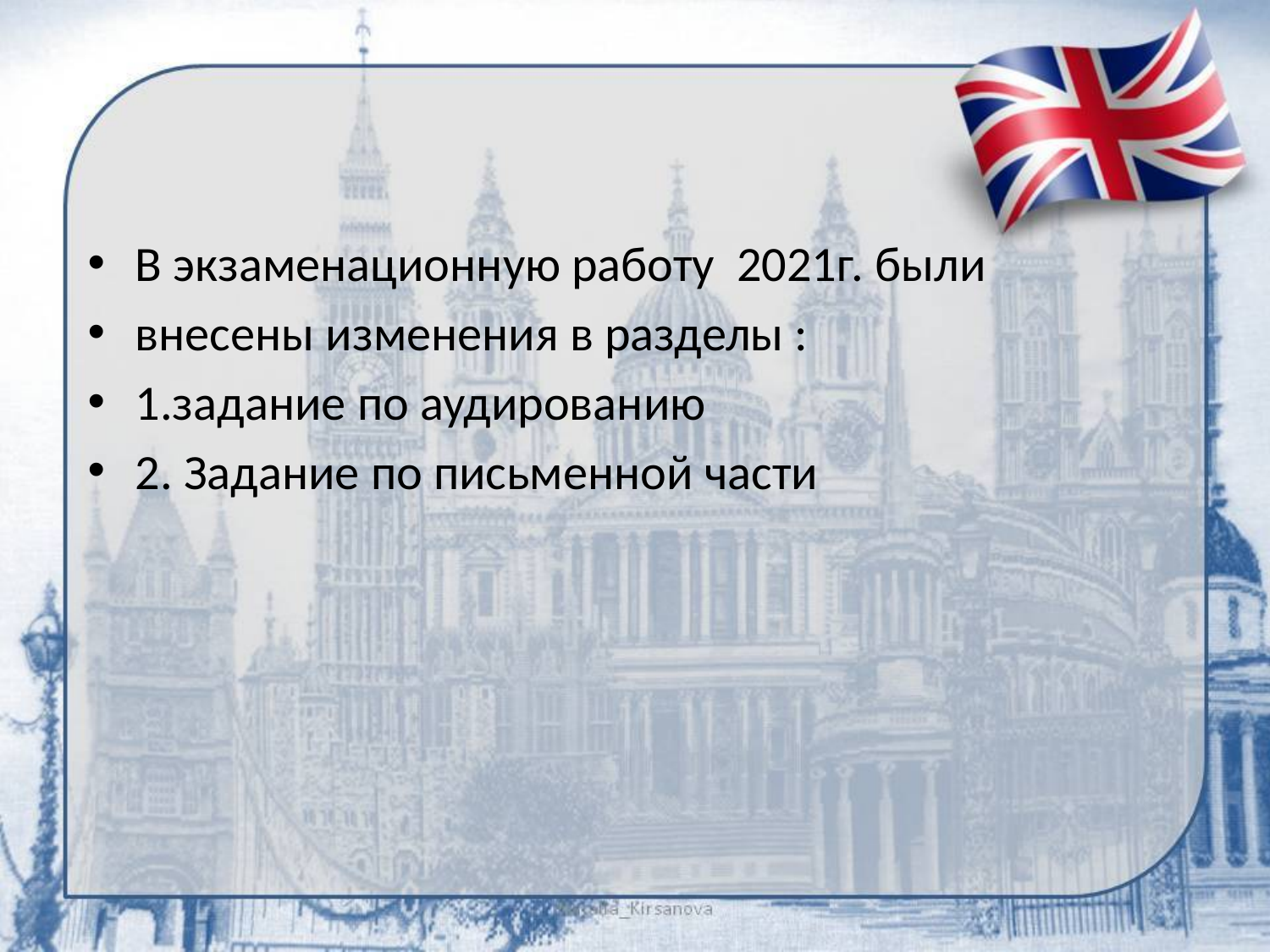

#
В экзаменационную работу  2021г. были
внесены изменения в разделы :
1.задание по аудированию
2. Задание по письменной части